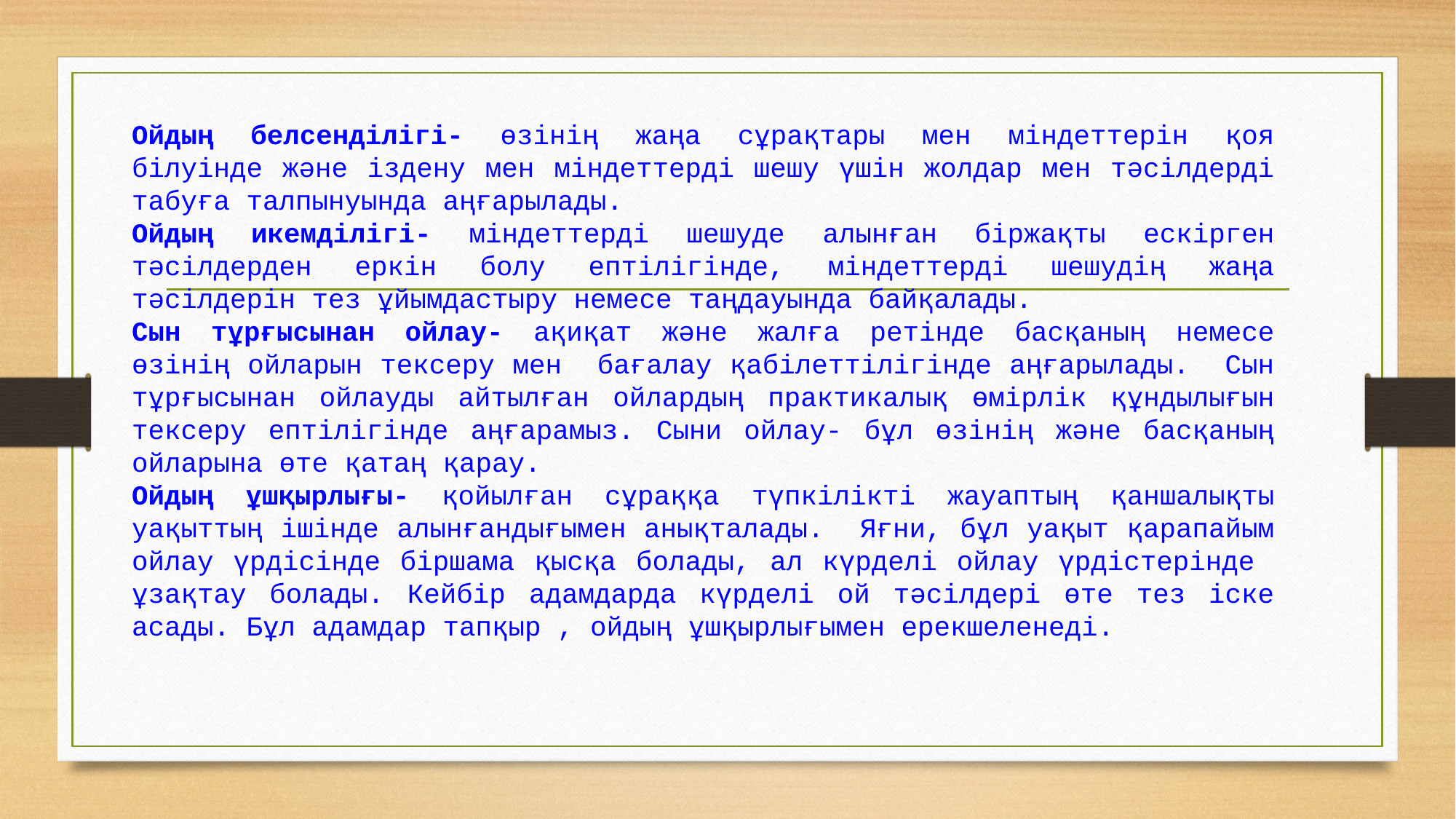

Ойдың белсенділігі- өзінің жаңа сұрақтары мен міндеттерін қоя білуінде және іздену мен міндеттерді шешу үшін жолдар мен тәсілдерді табуға талпынуында аңғарылады.
Ойдың икемділігі- міндеттерді шешуде алынған біржақты ескірген тәсілдерден еркін болу ептілігінде, міндеттерді шешудің жаңа тәсілдерін тез ұйымдастыру немесе таңдауында байқалады.
Сын тұрғысынан ойлау- ақиқат және жалға ретінде басқаның немесе өзінің ойларын тексеру мен  бағалау қабілеттілігінде аңғарылады.  Сын тұрғысынан ойлауды айтылған ойлардың практикалық өмірлік құндылығын тексеру ептілігінде аңғарамыз. Сыни ойлау- бұл өзінің және басқаның ойларына өте қатаң қарау.
Ойдың ұшқырлығы- қойылған сұраққа түпкілікті жауаптың қаншалықты уақыттың ішінде алынғандығымен анықталады.  Яғни, бұл уақыт қарапайым ойлау үрдісінде біршама қысқа болады, ал күрделі ойлау үрдістерінде  ұзақтау болады. Кейбір адамдарда күрделі ой тәсілдері өте тез іске асады. Бұл адамдар тапқыр , ойдың ұшқырлығымен ерекшеленеді.